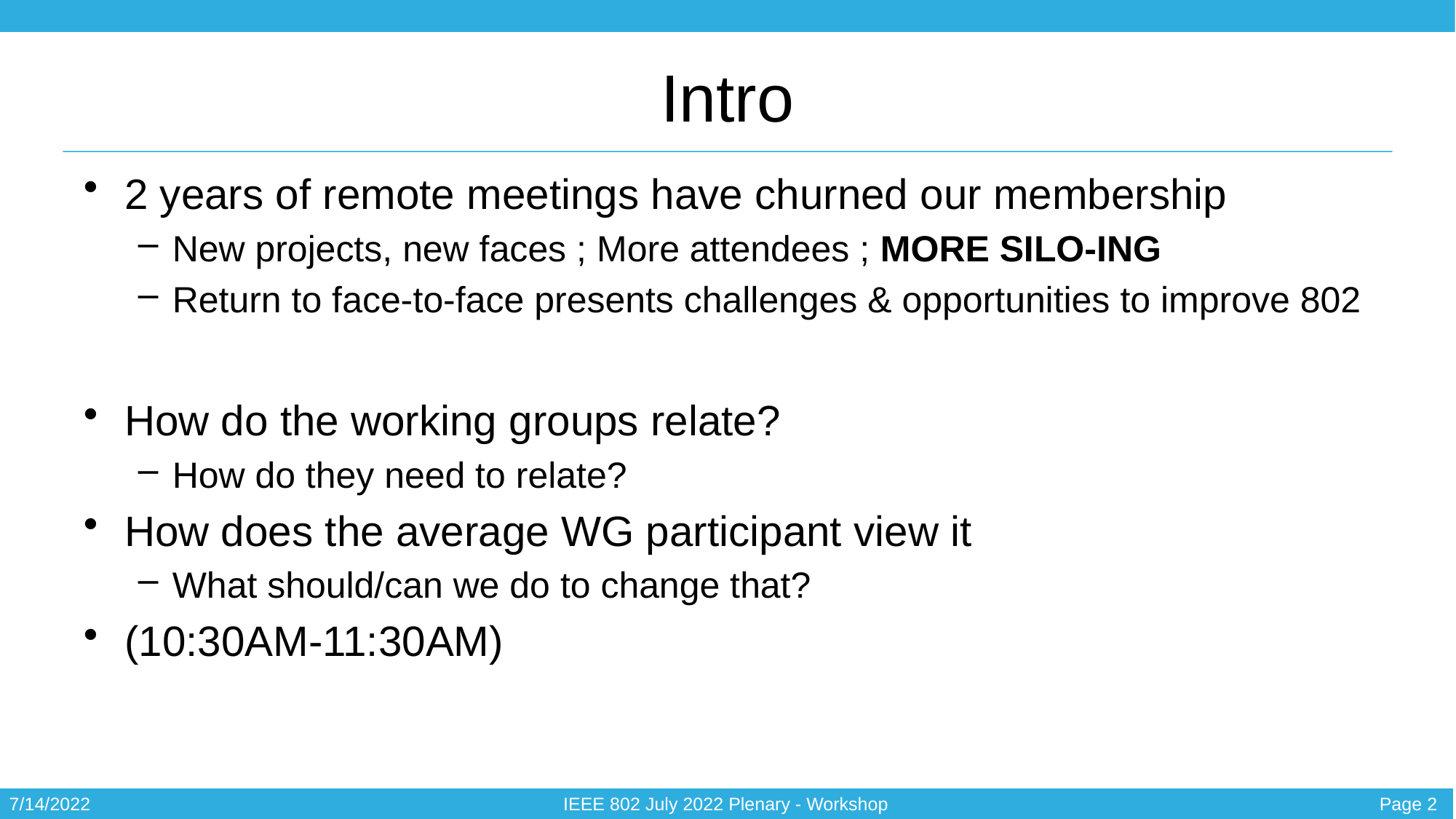

# Intro
2 years of remote meetings have churned our membership
New projects, new faces ; More attendees ; MORE SILO-ING
Return to face-to-face presents challenges & opportunities to improve 802

How do the working groups relate?
How do they need to relate?
How does the average WG participant view it
What should/can we do to change that?
(10:30AM-11:30AM)